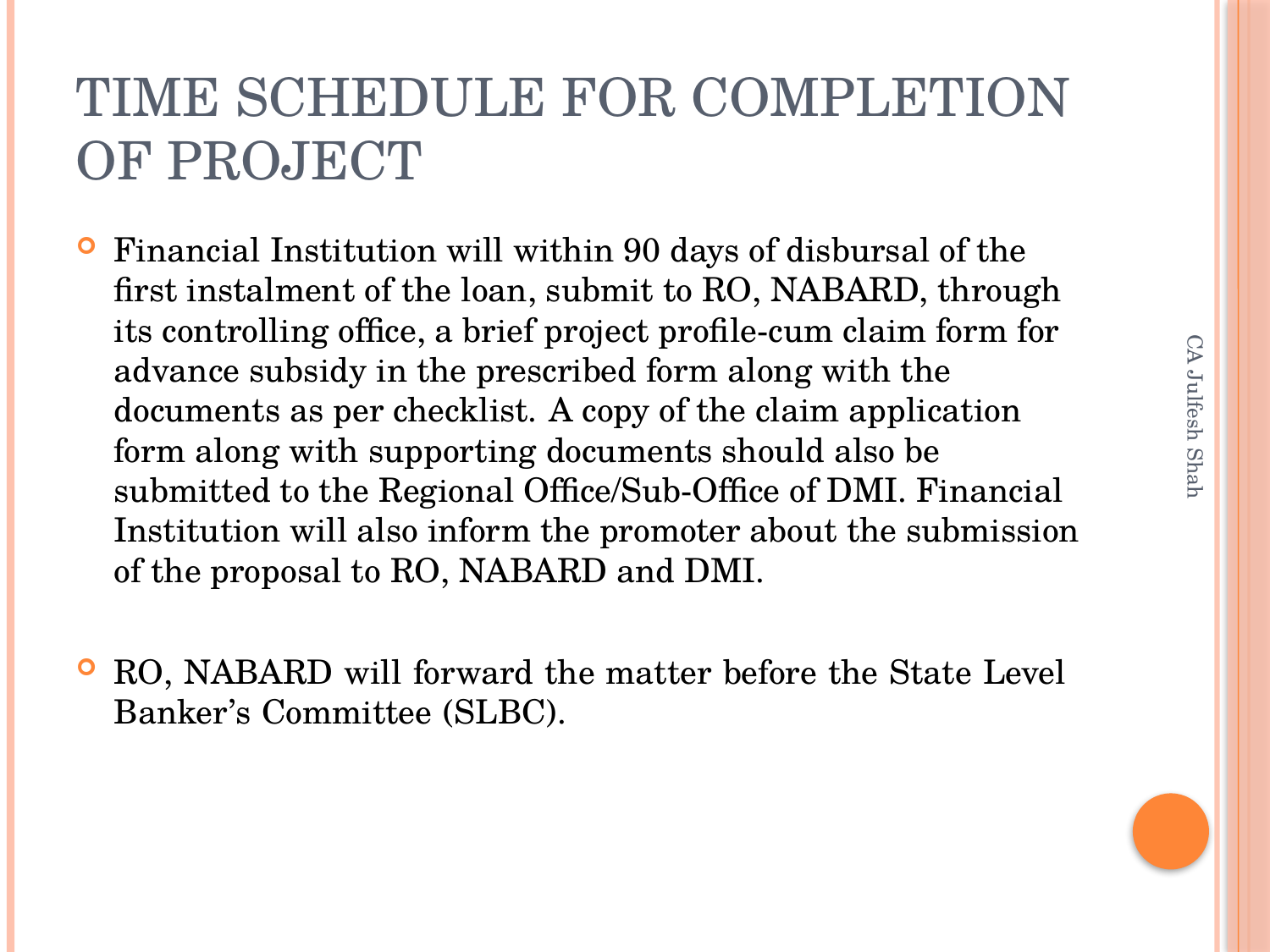

# TIME SCHEDULE FOR COMPLETION OF PROJECT
Financial Institution will within 90 days of disbursal of the first instalment of the loan, submit to RO, NABARD, through its controlling office, a brief project profile-cum claim form for advance subsidy in the prescribed form along with the documents as per checklist. A copy of the claim application form along with supporting documents should also be submitted to the Regional Office/Sub-Office of DMI. Financial Institution will also inform the promoter about the submission of the proposal to RO, NABARD and DMI.

RO, NABARD will forward the matter before the State Level Banker’s Committee (SLBC).
CA Julfesh Shah